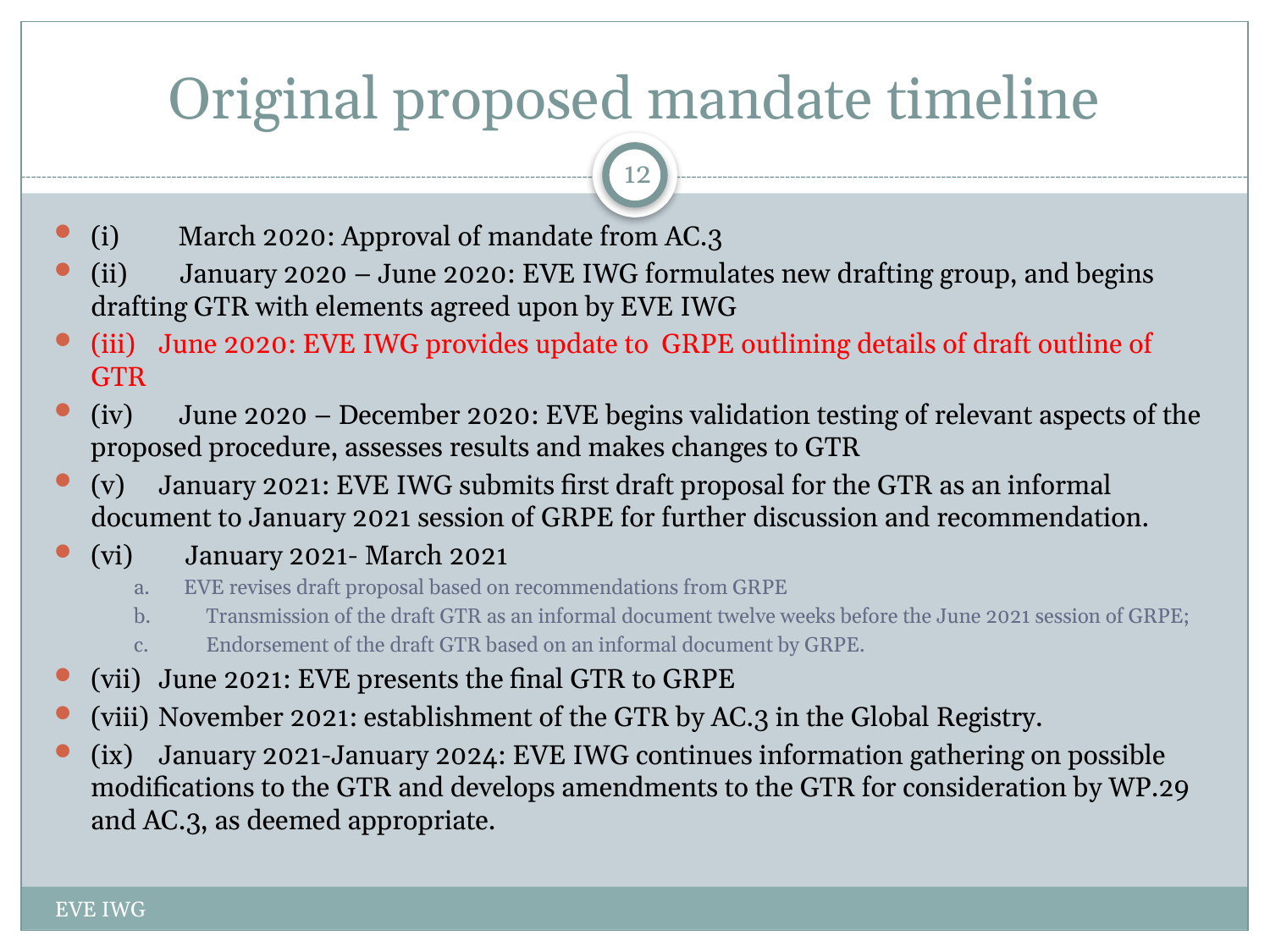

# Original proposed mandate timeline
12
(i)         March 2020: Approval of mandate from AC.3
(ii)        January 2020 – June 2020: EVE IWG formulates new drafting group, and begins drafting GTR with elements agreed upon by EVE IWG
(iii)	June 2020: EVE IWG provides update to  GRPE outlining details of draft outline of GTR
(iv)       June 2020 – December 2020: EVE begins validation testing of relevant aspects of the proposed procedure, assesses results and makes changes to GTR
(v)  	January 2021: EVE IWG submits first draft proposal for the GTR as an informal document to January 2021 session of GRPE for further discussion and recommendation.
(vi)        January 2021- March 2021
a.       EVE revises draft proposal based on recommendations from GRPE
b.	 Transmission of the draft GTR as an informal document twelve weeks before the June 2021 session of GRPE;
c.	 Endorsement of the draft GTR based on an informal document by GRPE.
(vii)	June 2021: EVE presents the final GTR to GRPE
(viii)	November 2021: establishment of the GTR by AC.3 in the Global Registry.
(ix)	January 2021-January 2024: EVE IWG continues information gathering on possible modifications to the GTR and develops amendments to the GTR for consideration by WP.29 and AC.3, as deemed appropriate.

EVE IWG